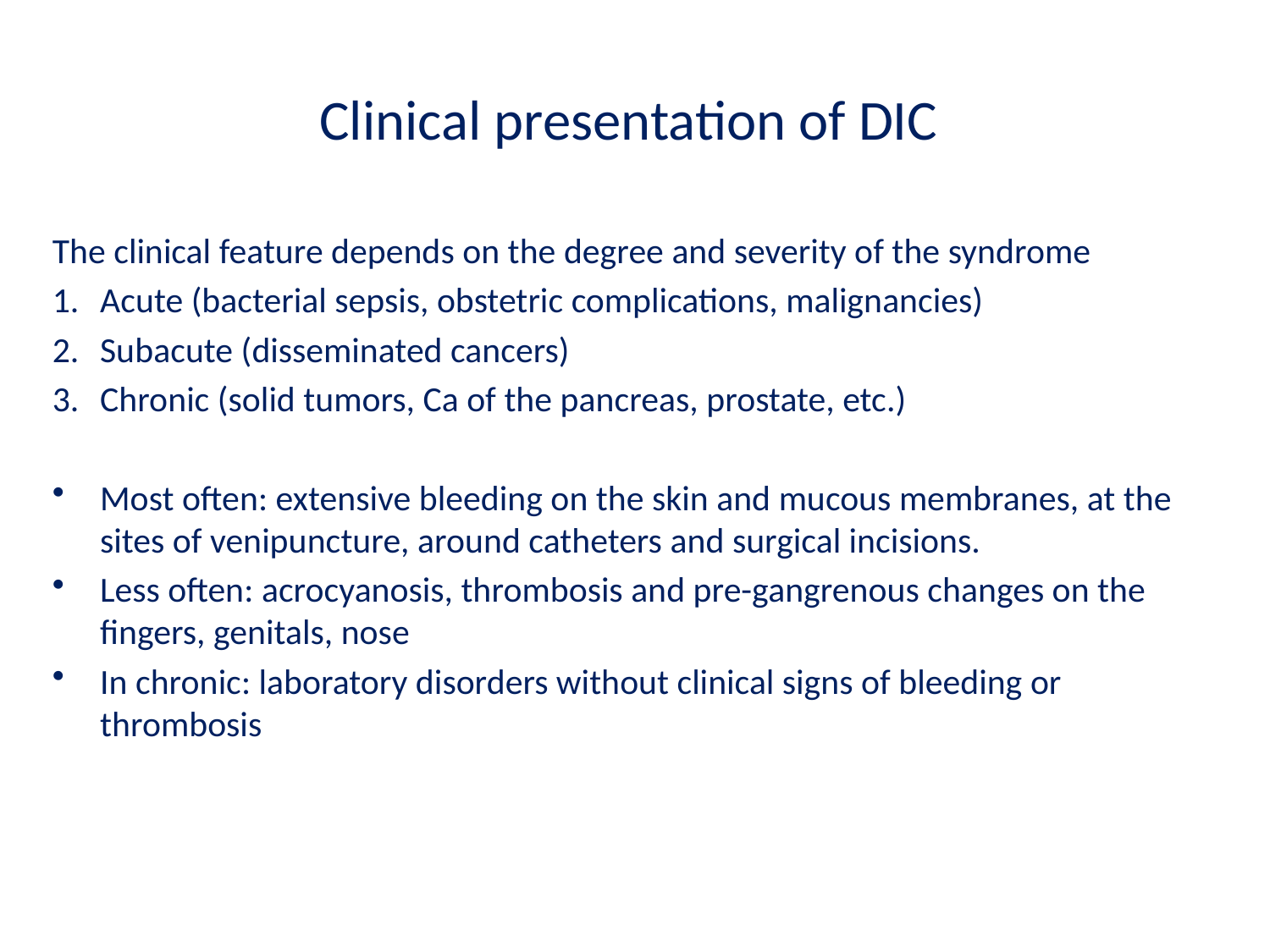

Clinical presentation of DIC
The clinical feature depends on the degree and severity of the syndrome
Acute (bacterial sepsis, obstetric complications, malignancies)
Subacute (disseminated cancers)
Chronic (solid tumors, Ca of the pancreas, prostate, etc.)

Most often: extensive bleeding on the skin and mucous membranes, at the sites of venipuncture, around catheters and surgical incisions.
Less often: acrocyanosis, thrombosis and pre-gangrenous changes on the fingers, genitals, nose
In chronic: laboratory disorders without clinical signs of bleeding or thrombosis